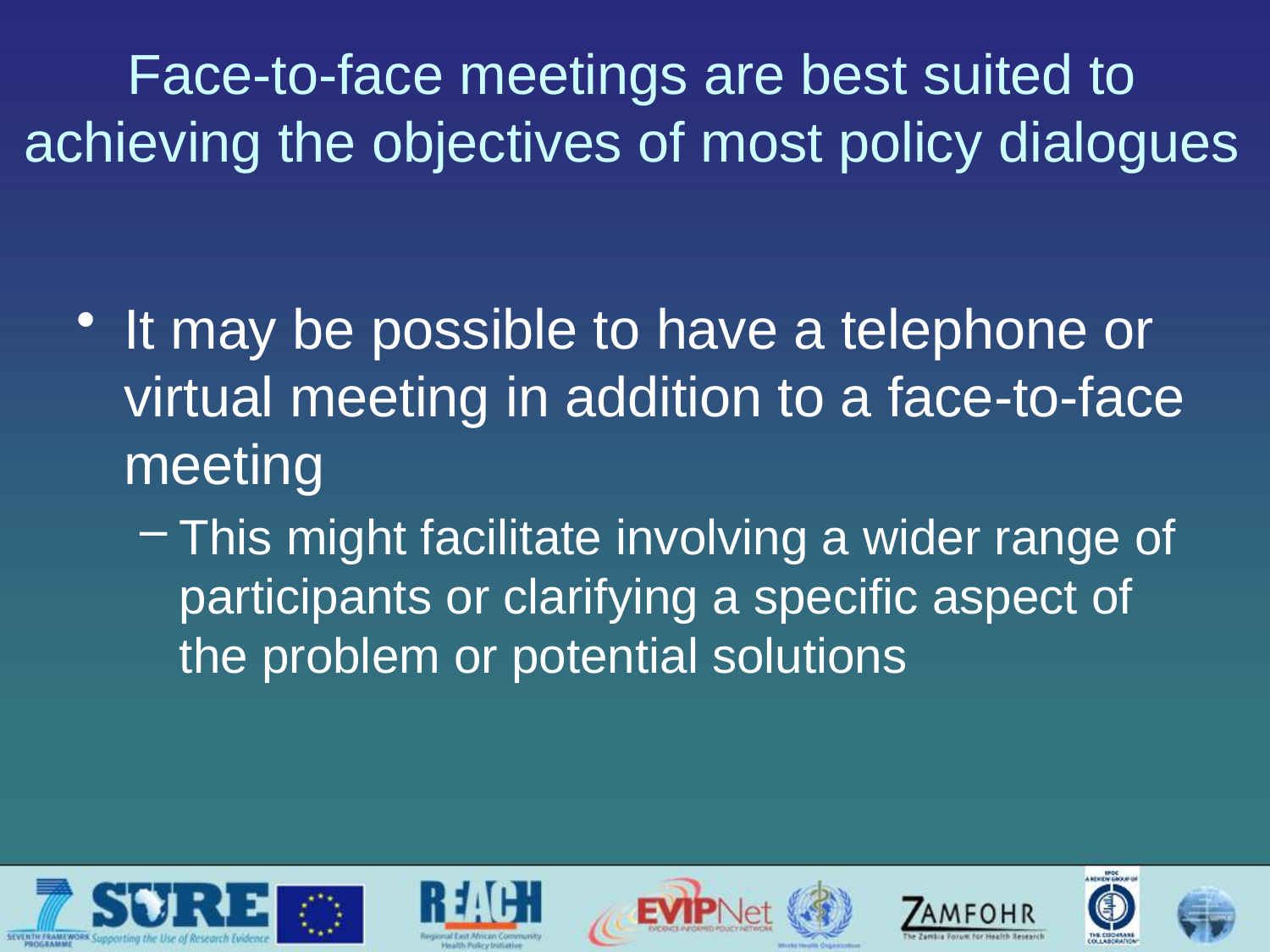

# Face-to-face meetings are best suited to achieving the objectives of most policy dialogues
It may be possible to have a telephone or virtual meeting in addition to a face-to-face meeting
This might facilitate involving a wider range of participants or clarifying a specific aspect of the problem or potential solutions